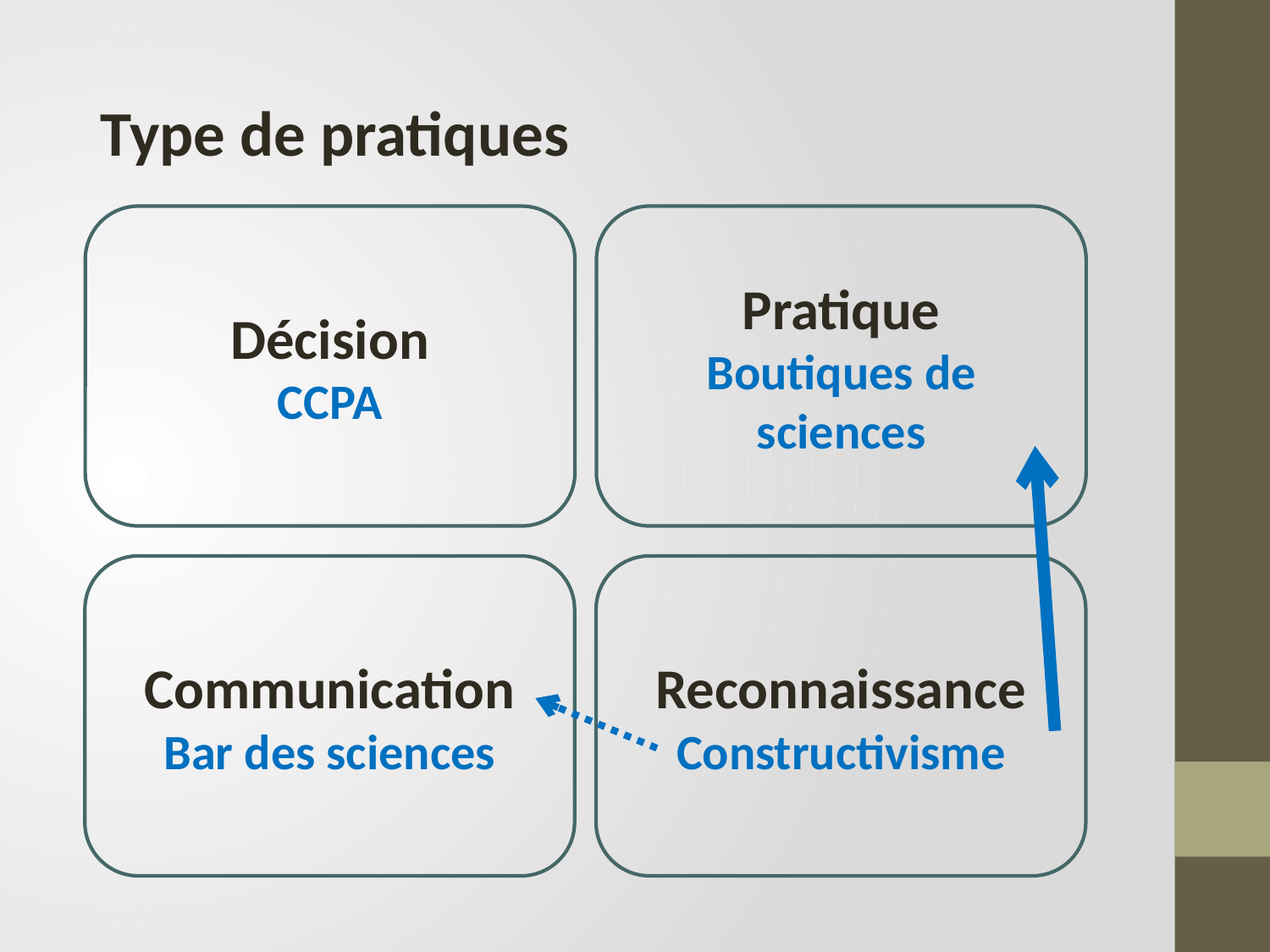

Type de pratiques
Décision
CCPA
Pratique
Boutiques de sciences
Communication
Bar des sciences
Reconnaissance
Constructivisme